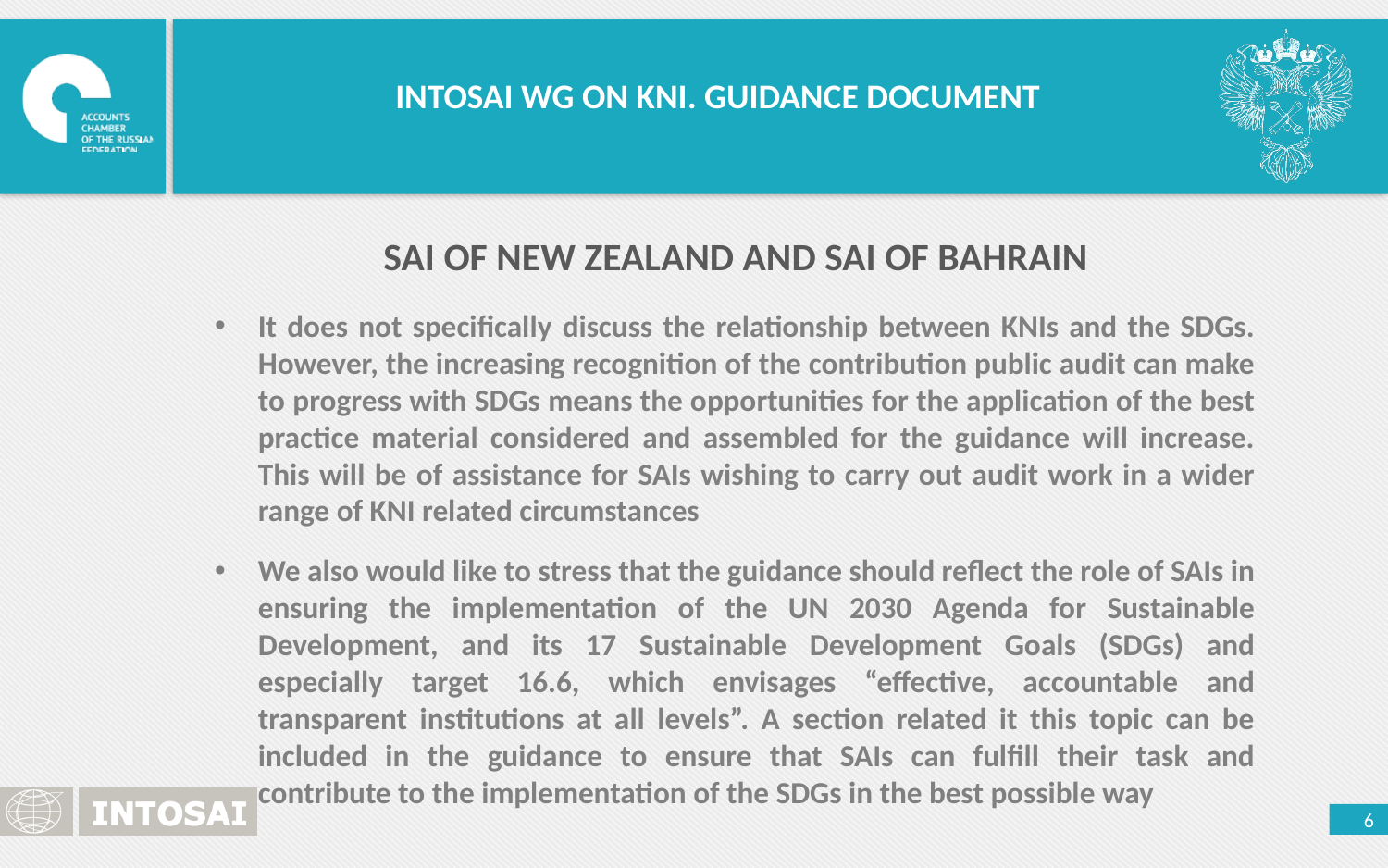

INTOSAI WG ON KNI. GUIDANCE DOCUMENT
SAI OF NEW ZEALAND AND SAI OF BAHRAIN
It does not specifically discuss the relationship between KNIs and the SDGs. However, the increasing recognition of the contribution public audit can make to progress with SDGs means the opportunities for the application of the best practice material considered and assembled for the guidance will increase. This will be of assistance for SAIs wishing to carry out audit work in a wider range of KNI related circumstances
We also would like to stress that the guidance should reflect the role of SAIs in ensuring the implementation of the UN 2030 Agenda for Sustainable Development, and its 17 Sustainable Development Goals (SDGs) and especially target 16.6, which envisages “effective, accountable and transparent institutions at all levels”. A section related it this topic can be included in the guidance to ensure that SAIs can fulfill their task and contribute to the implementation of the SDGs in the best possible way